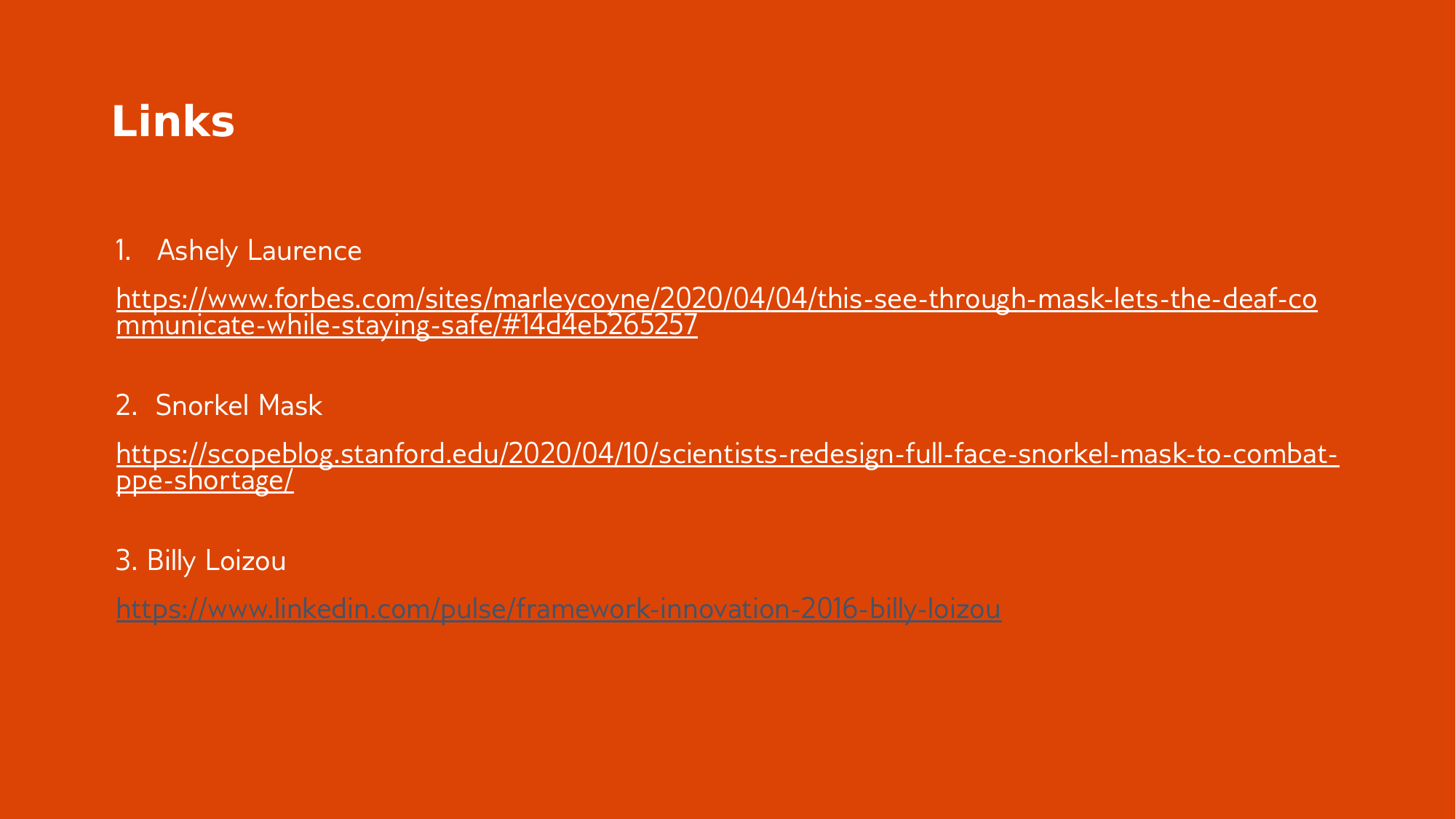

# Links
Ashely Laurence
https://www.forbes.com/sites/marleycoyne/2020/04/04/this-see-through-mask-lets-the-deaf-communicate-while-staying-safe/#14d4eb265257
2.  Snorkel Mask
https://scopeblog.stanford.edu/2020/04/10/scientists-redesign-full-face-snorkel-mask-to-combat-ppe-shortage/
3. Billy Loizou
https://www.linkedin.com/pulse/framework-innovation-2016-billy-loizou